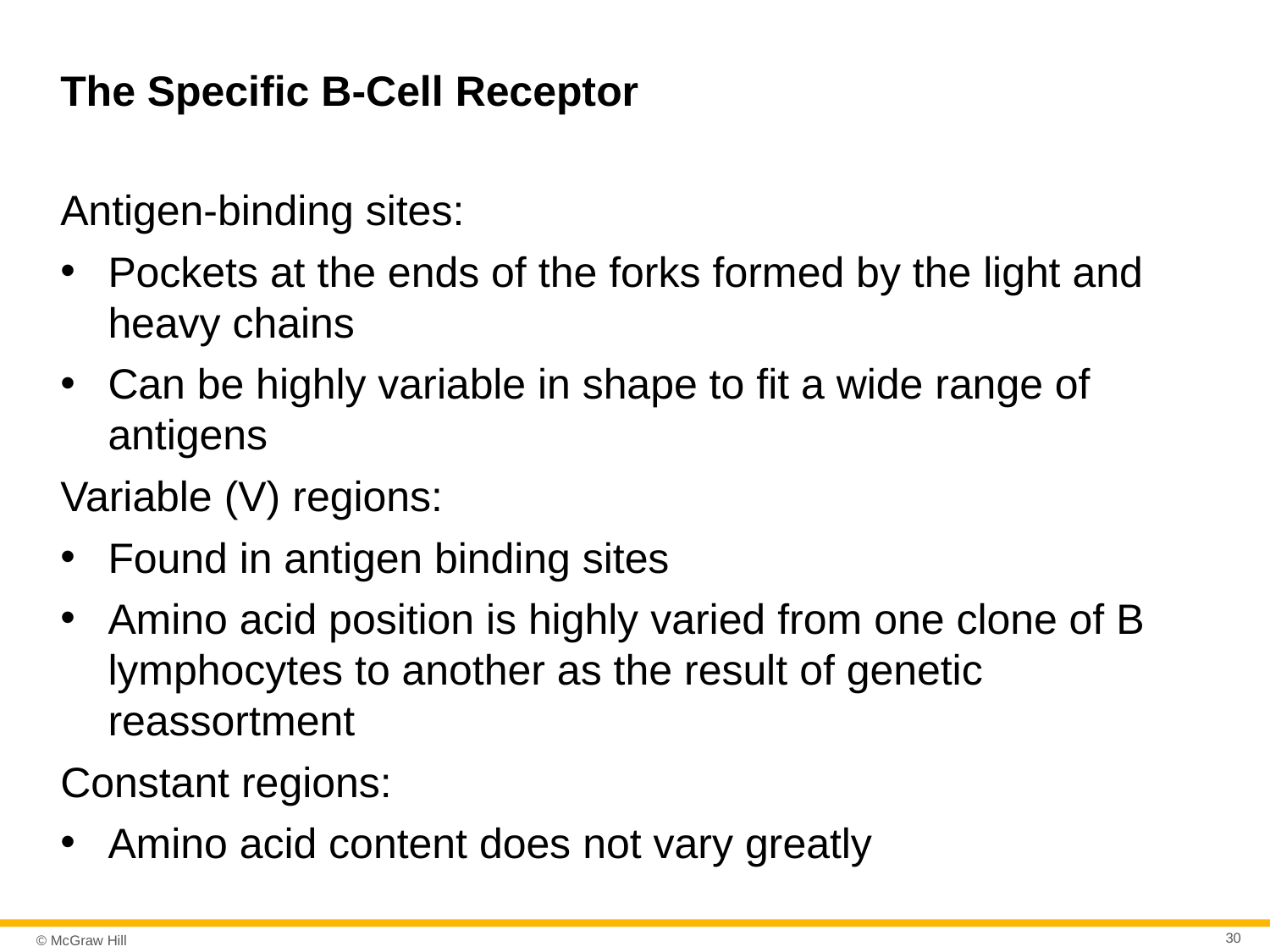

# The Specific B-Cell Receptor
Antigen-binding sites:
Pockets at the ends of the forks formed by the light and heavy chains
Can be highly variable in shape to fit a wide range of antigens
Variable (V) regions:
Found in antigen binding sites
Amino acid position is highly varied from one clone of B lymphocytes to another as the result of genetic reassortment
Constant regions:
Amino acid content does not vary greatly